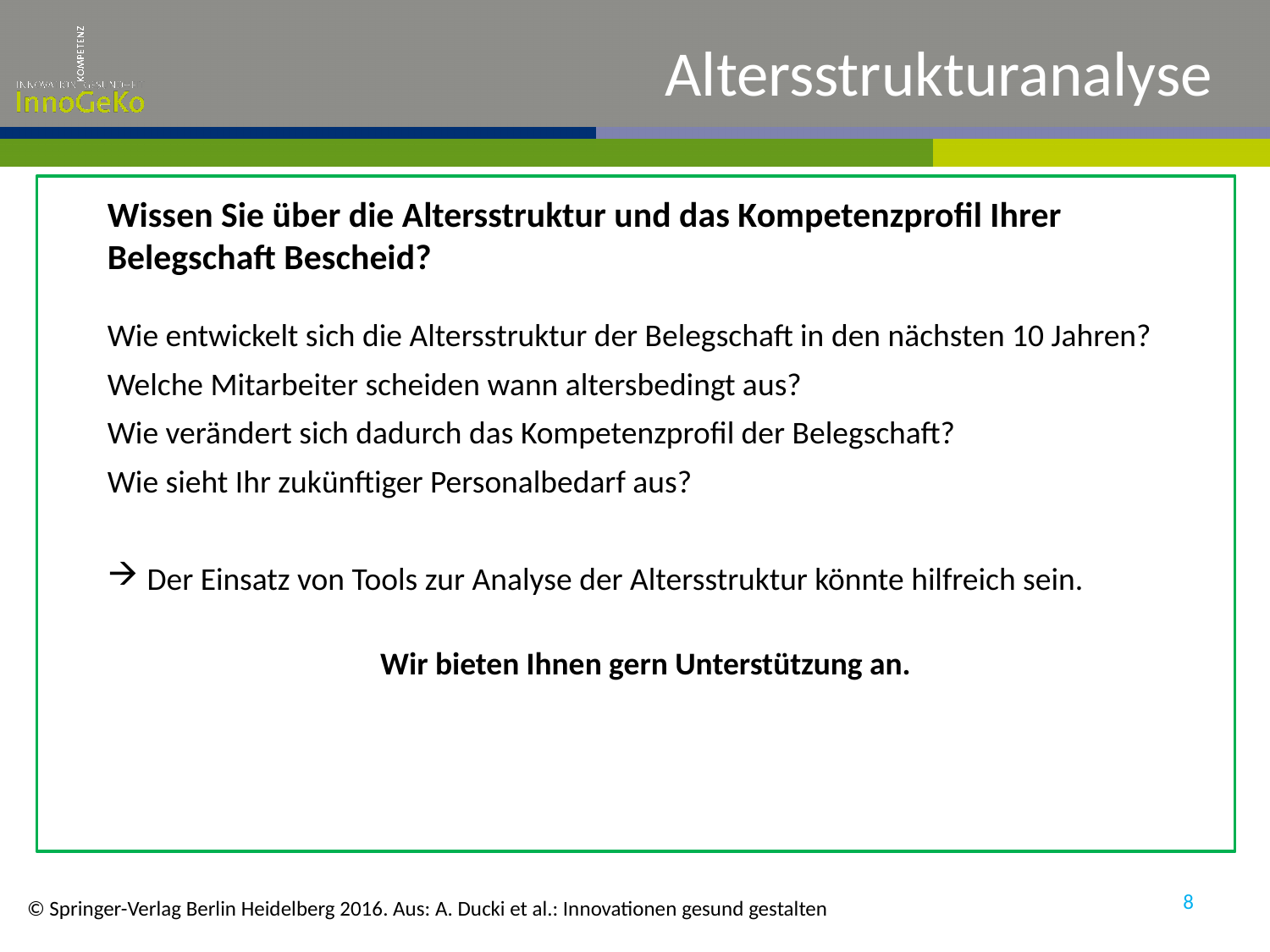

# Altersstrukturanalyse
Wissen Sie über die Altersstruktur und das Kompetenzprofil Ihrer Belegschaft Bescheid?

Wie entwickelt sich die Altersstruktur der Belegschaft in den nächsten 10 Jahren?
Welche Mitarbeiter scheiden wann altersbedingt aus?
Wie verändert sich dadurch das Kompetenzprofil der Belegschaft?
Wie sieht Ihr zukünftiger Personalbedarf aus?

Der Einsatz von Tools zur Analyse der Altersstruktur könnte hilfreich sein.

Wir bieten Ihnen gern Unterstützung an.
8